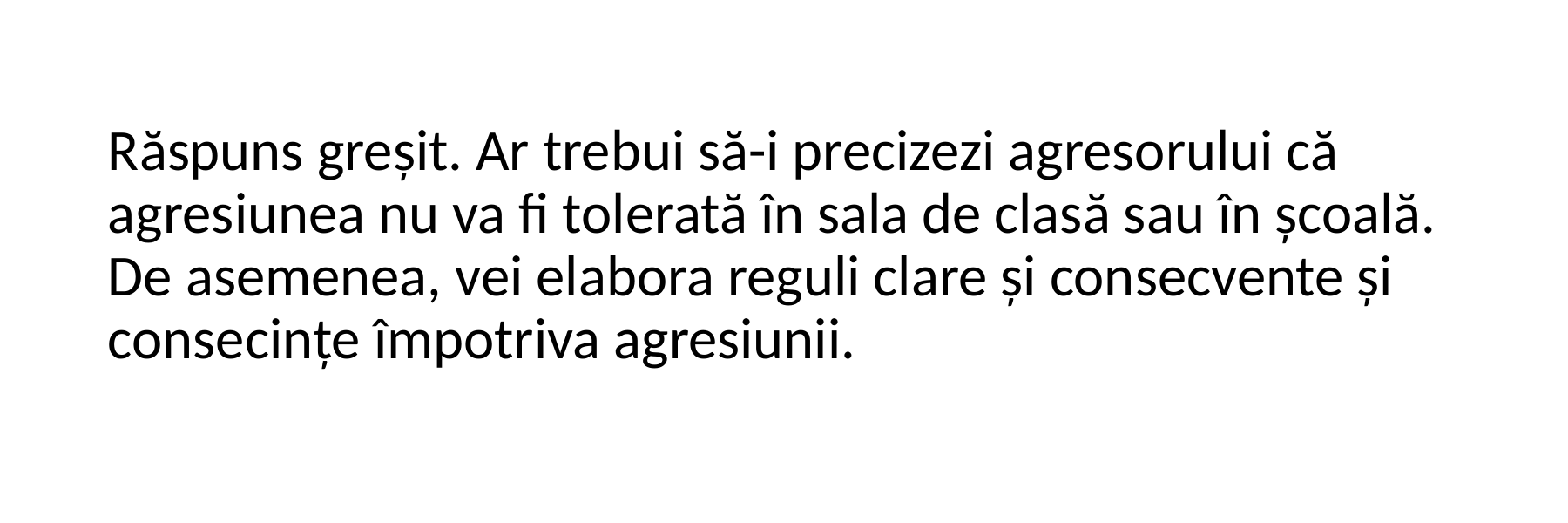

Răspuns greșit. Ar trebui să-i precizezi agresorului că agresiunea nu va fi tolerată în sala de clasă sau în școală. De asemenea, vei elabora reguli clare și consecvente și consecințe împotriva agresiunii.